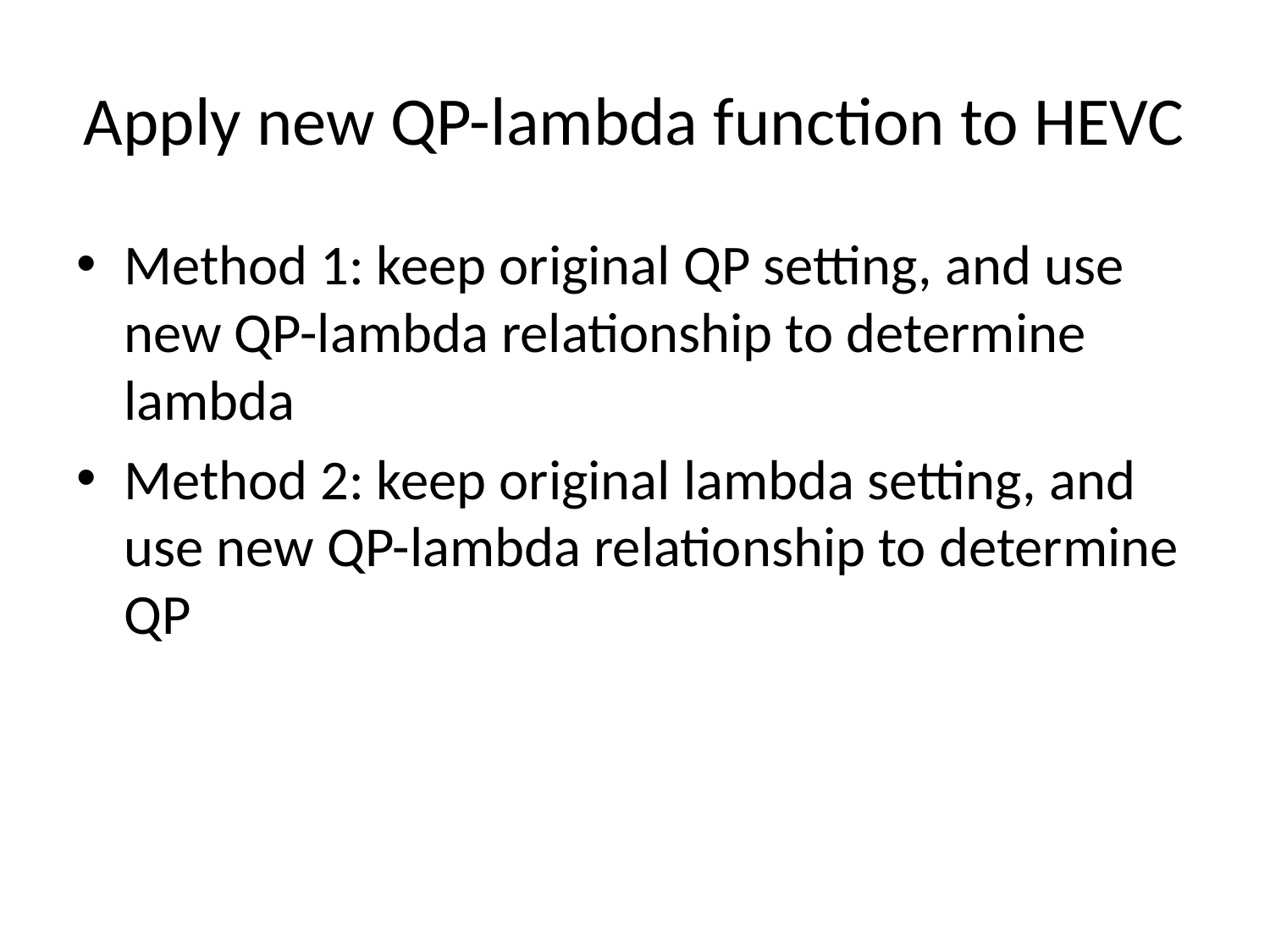

# Apply new QP-lambda function to HEVC
Method 1: keep original QP setting, and use new QP-lambda relationship to determine lambda
Method 2: keep original lambda setting, and use new QP-lambda relationship to determine QP